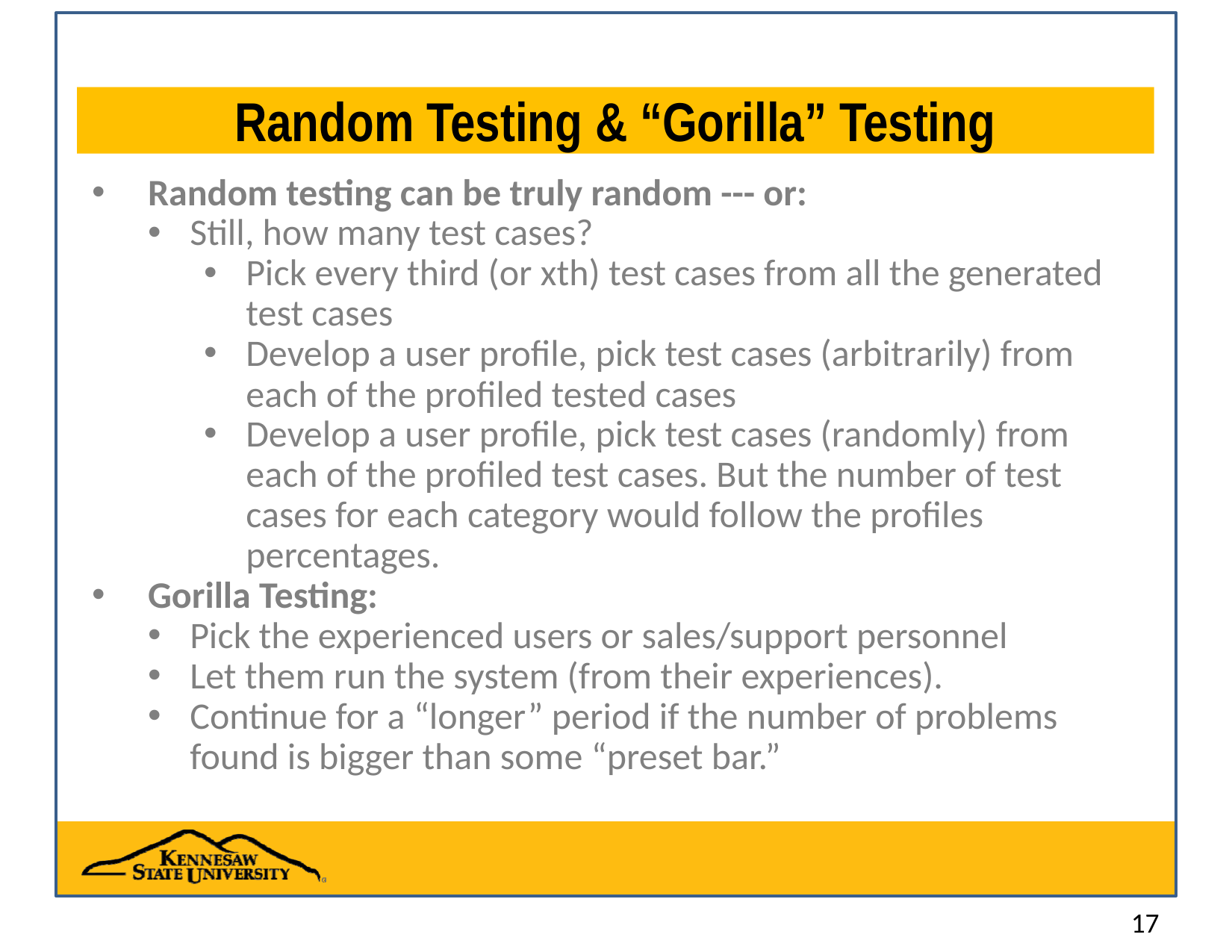

# Random Testing & “Gorilla” Testing
Random testing can be truly random --- or:
Still, how many test cases?
Pick every third (or xth) test cases from all the generated test cases
Develop a user profile, pick test cases (arbitrarily) from each of the profiled tested cases
Develop a user profile, pick test cases (randomly) from each of the profiled test cases. But the number of test cases for each category would follow the profiles percentages.
Gorilla Testing:
Pick the experienced users or sales/support personnel
Let them run the system (from their experiences).
Continue for a “longer” period if the number of problems found is bigger than some “preset bar.”